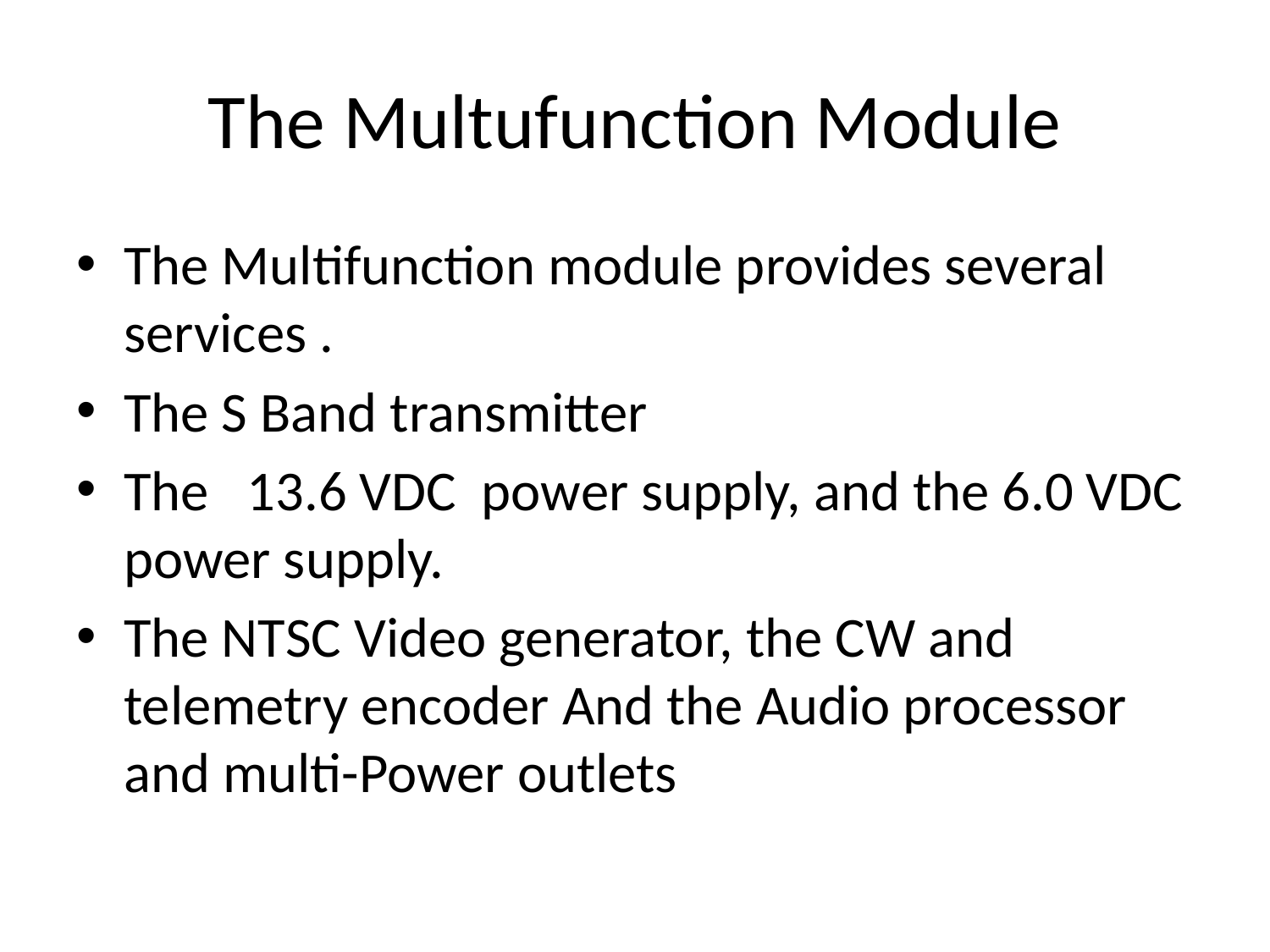

# The Multufunction Module
The Multifunction module provides several services .
The S Band transmitter
The   13.6 VDC  power supply, and the 6.0 VDC power supply.
The NTSC Video generator, the CW and telemetry encoder And the Audio processor and multi-Power outlets